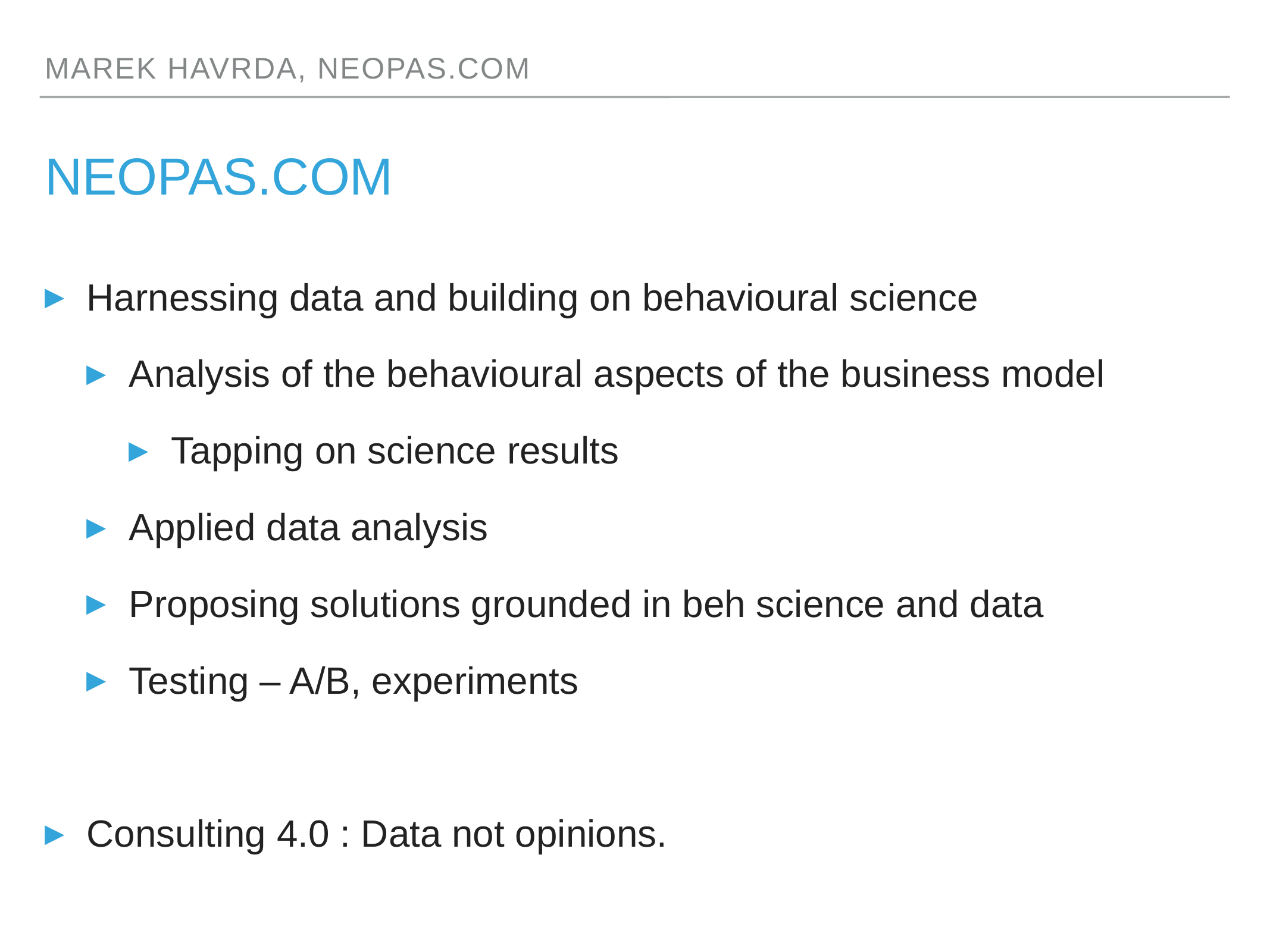

Marek havrda, neopas.com
# Neopas.com
Harnessing data and building on behavioural science
Analysis of the behavioural aspects of the business model
Tapping on science results
Applied data analysis
Proposing solutions grounded in beh science and data
Testing – A/B, experiments

Consulting 4.0 : Data not opinions.